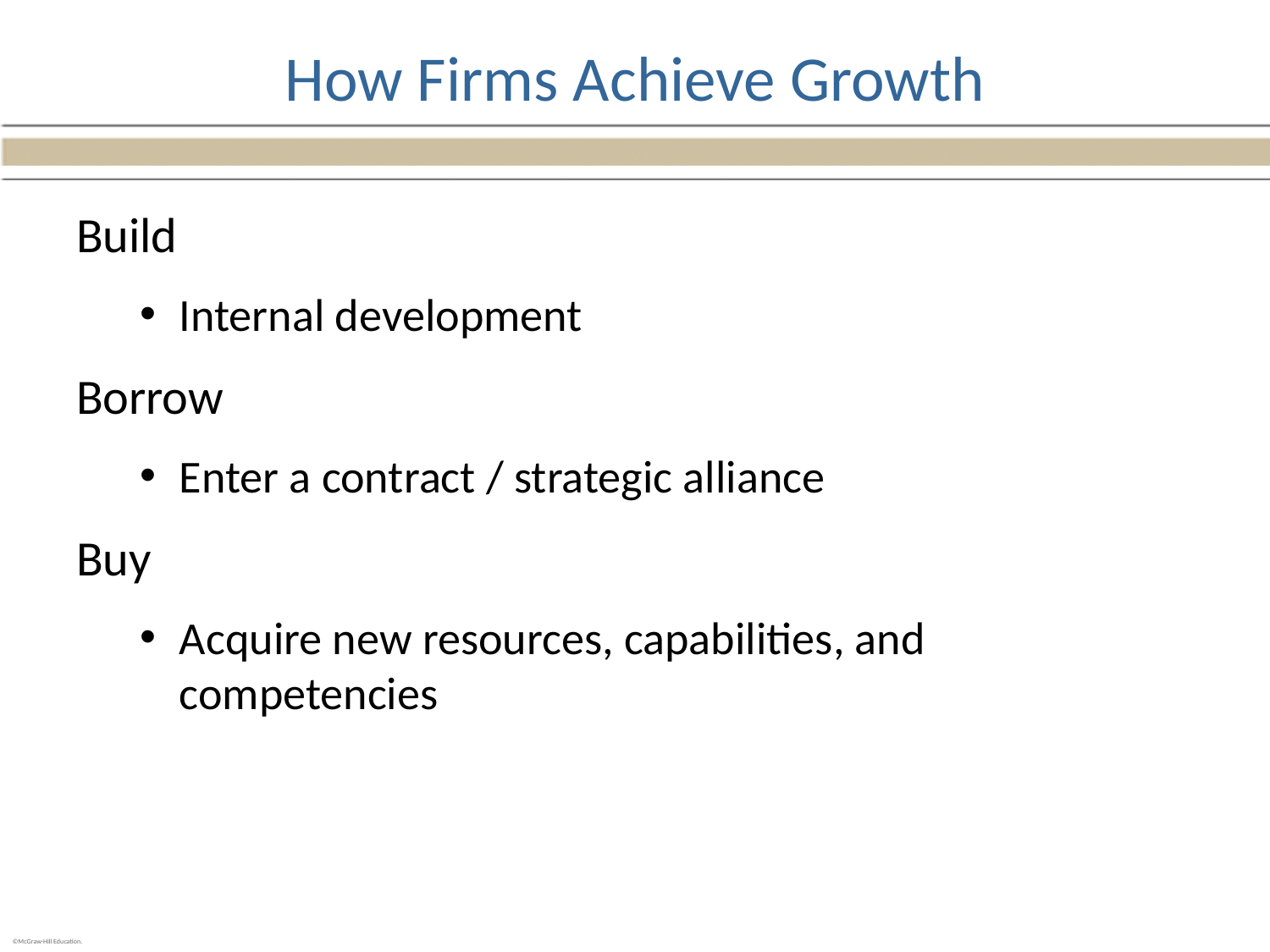

# How Firms Achieve Growth
Build
Internal development
Borrow
Enter a contract / strategic alliance
Buy
Acquire new resources, capabilities, and competencies